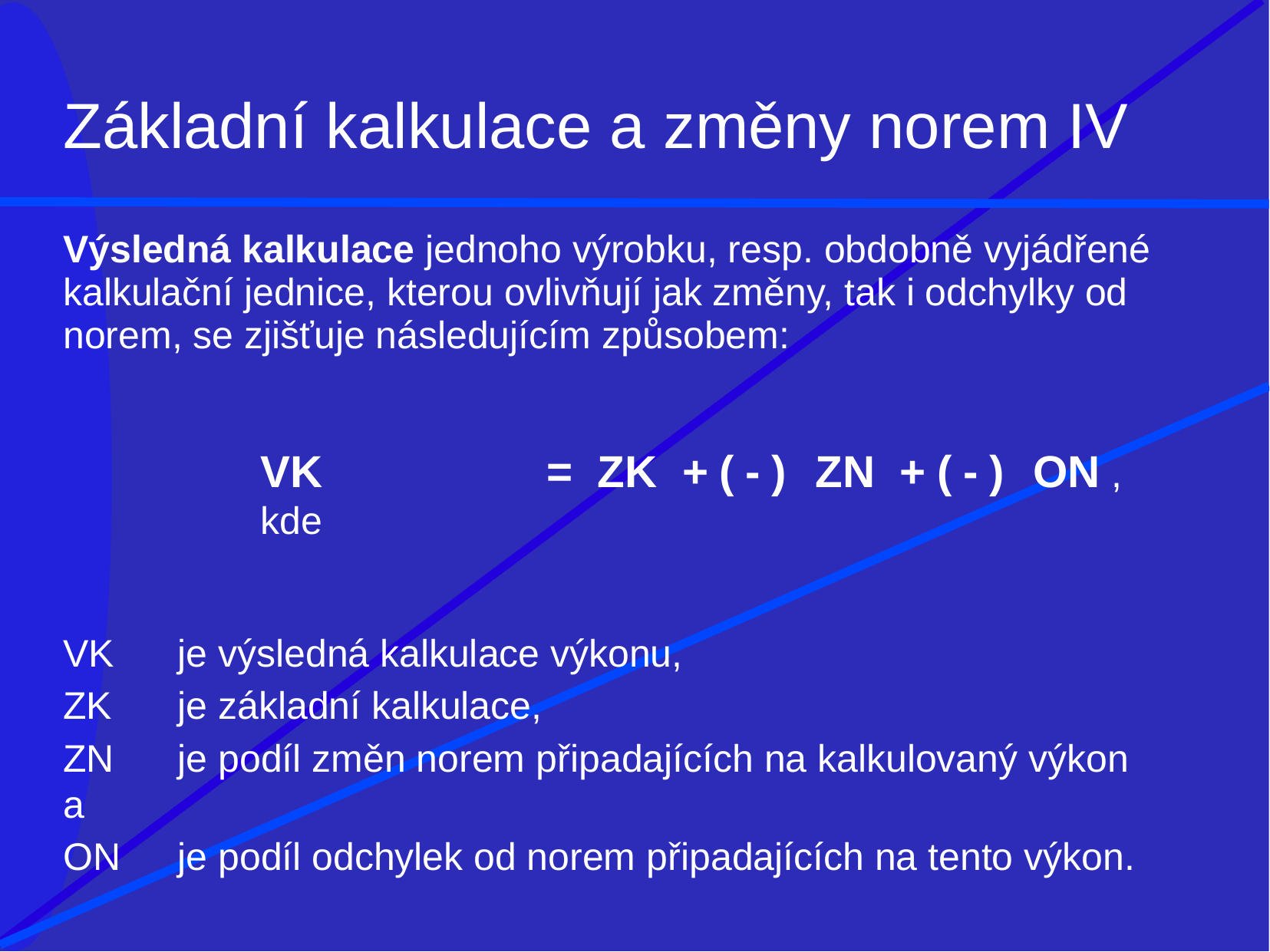

# Základní kalkulace a změny norem IV
Výsledná kalkulace jednoho výrobku, resp. obdobně vyjádřené kalkulační jednice, kterou ovlivňují jak změny, tak i odchylky od norem, se zjišťuje následujícím způsobem:

VK	=	ZK	+ ( - )	ZN	+ ( - )	ON ,	kde

VK	je výsledná kalkulace výkonu,
ZK	je základní kalkulace,
ZN	je podíl změn norem připadajících na kalkulovaný výkon a
ON	je podíl odchylek od norem připadajících na tento výkon.